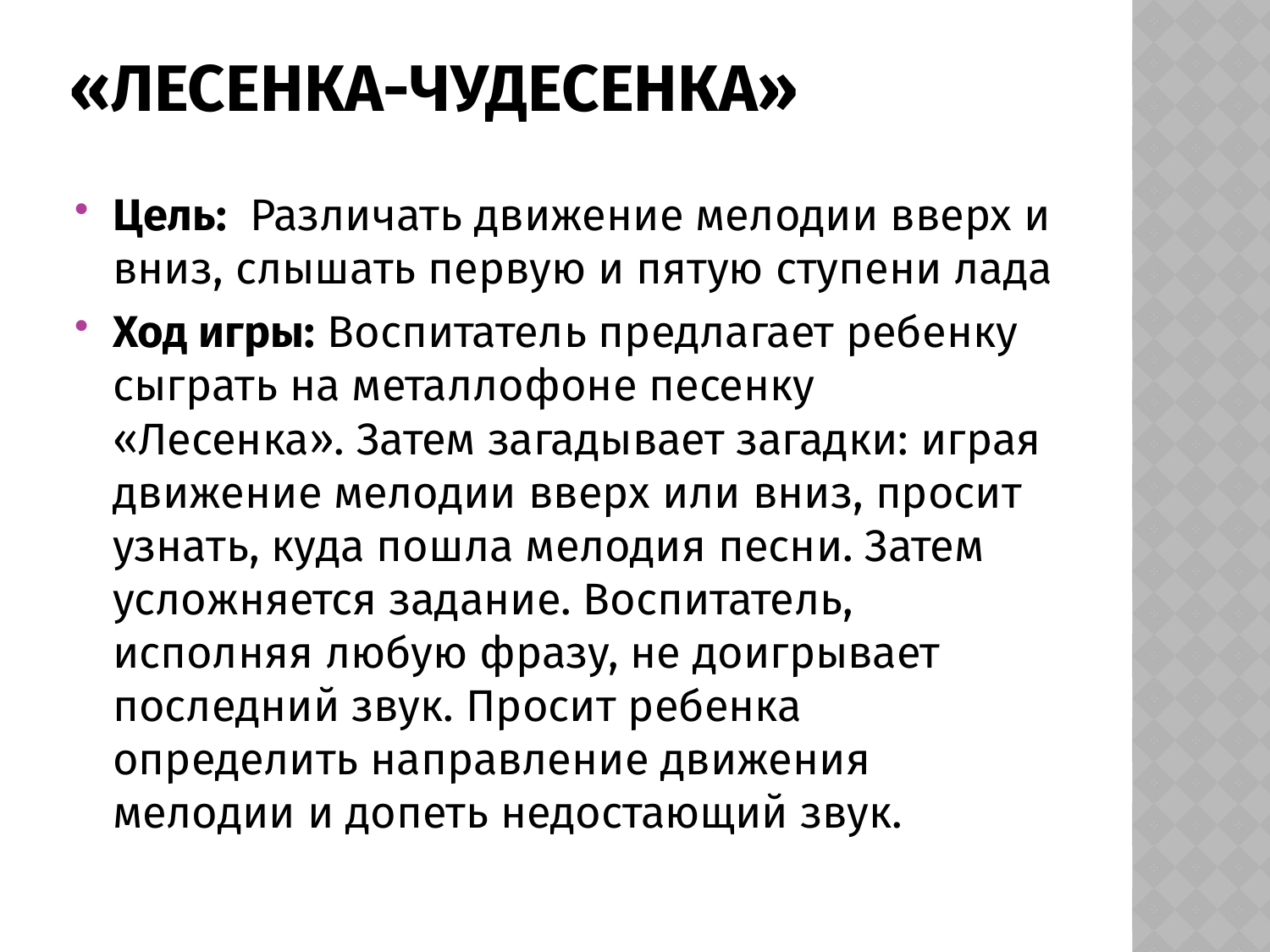

# «Лесенка-чудесенка»
Цель:  Различать движение мелодии вверх и вниз, слышать первую и пятую ступени лада
Ход игры: Воспитатель предлагает ребенку сыграть на металлофоне песенку «Лесенка». Затем загадывает загадки: играя движение мелодии вверх или вниз, просит узнать, куда пошла мелодия песни. Затем усложняется задание. Воспитатель, исполняя любую фразу, не доигрывает последний звук. Просит ребенка определить направление движения мелодии и допеть недостающий звук.